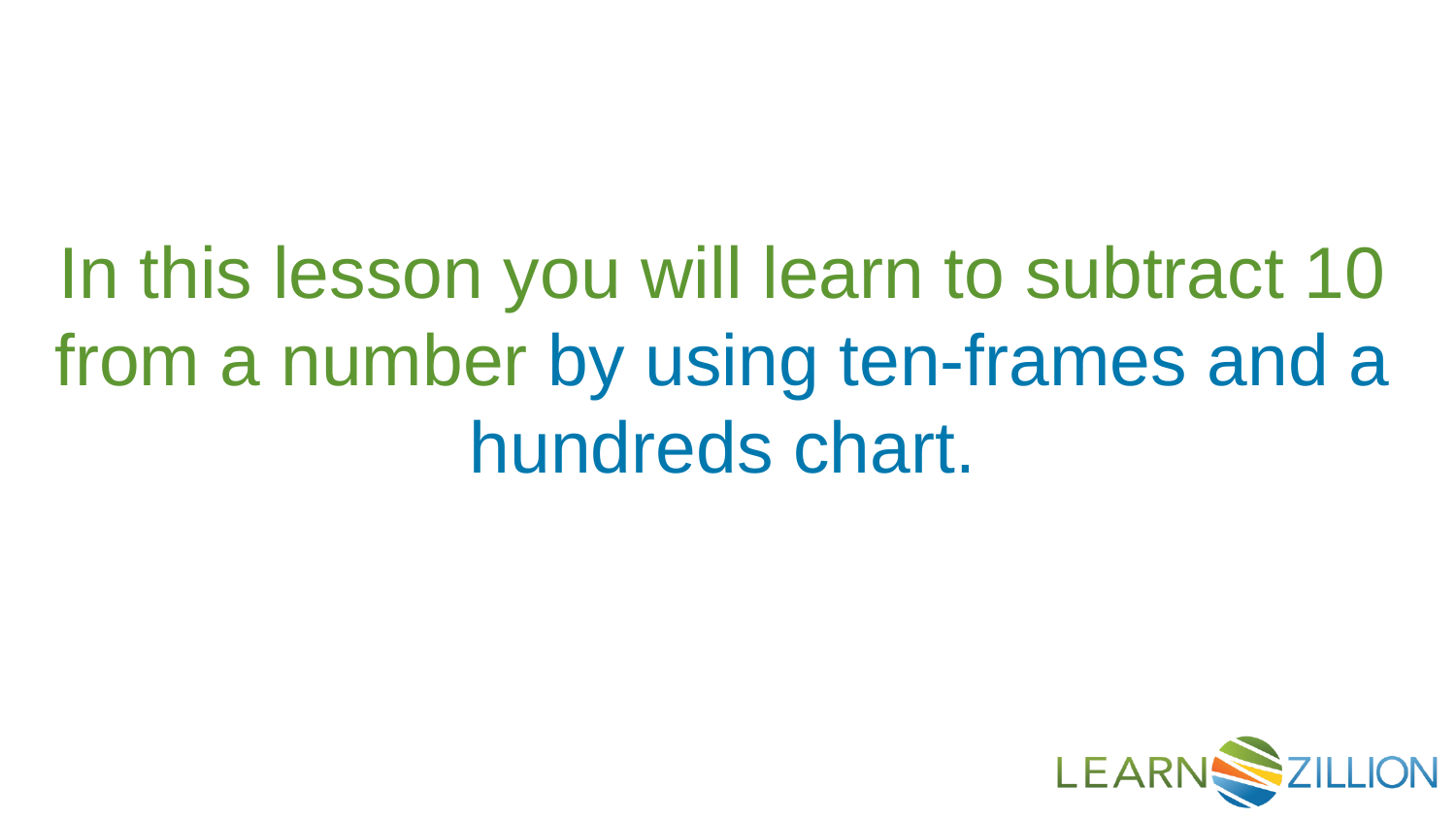

In this lesson you will learn to subtract 10 from a number by using ten-frames and a hundreds chart.